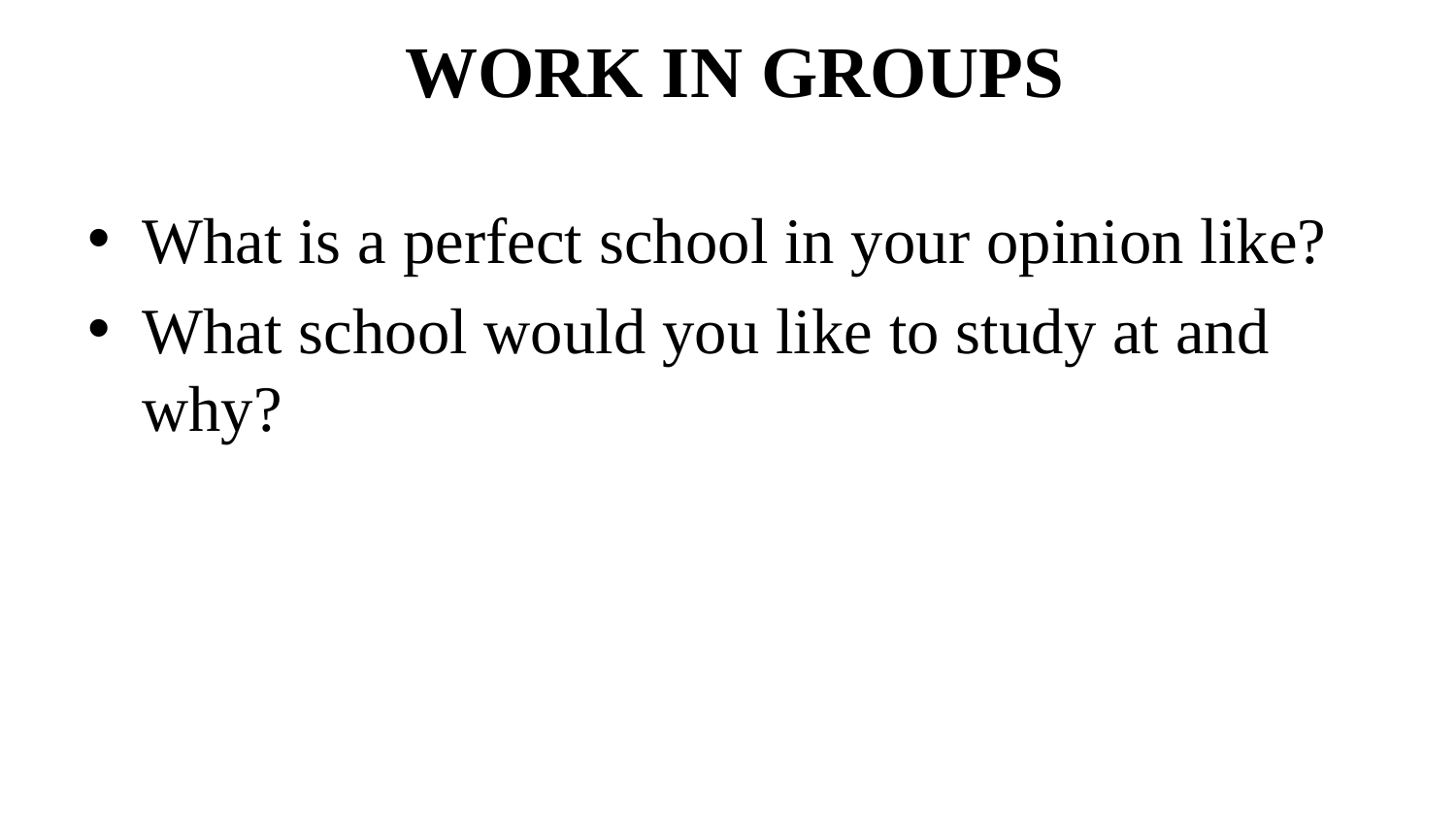

# WORK IN GROUPS
What is a perfect school in your opinion like?
What school would you like to study at and why?